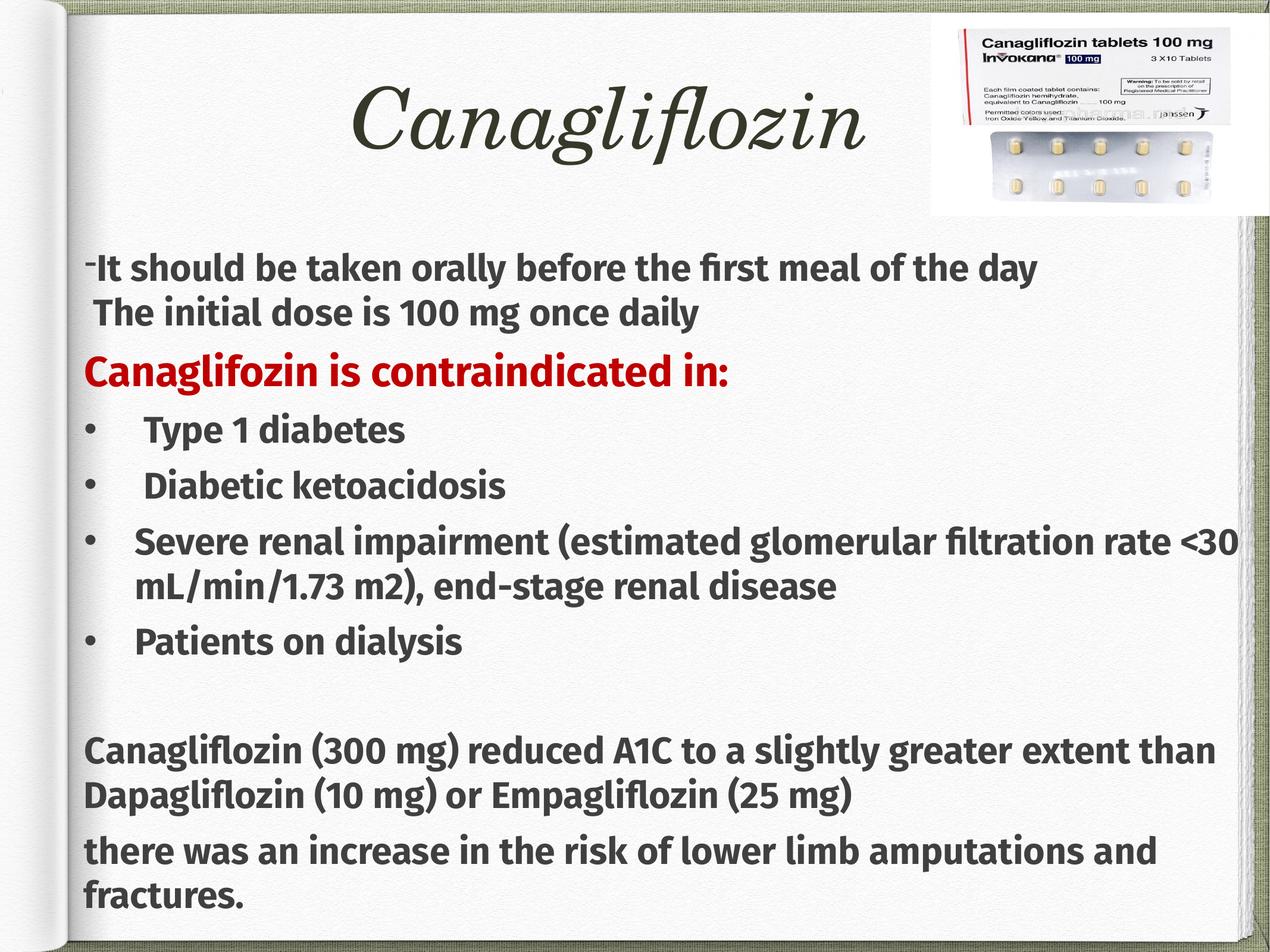

Canagliflozin

It should be taken orally before the first meal of the day
 The initial dose is 100 mg once daily
Canaglifozin is contraindicated in:
 Type 1 diabetes
 Diabetic ketoacidosis
Severe renal impairment (estimated glomerular filtration rate <30 mL/min/1.73 m2), end-stage renal disease
Patients on dialysis

Canagliflozin (300 mg) reduced A1C to a slightly greater extent than  Dapagliflozin (10 mg) or Empagliflozin (25 mg)
there was an increase in the risk of lower limb amputations and  fractures.